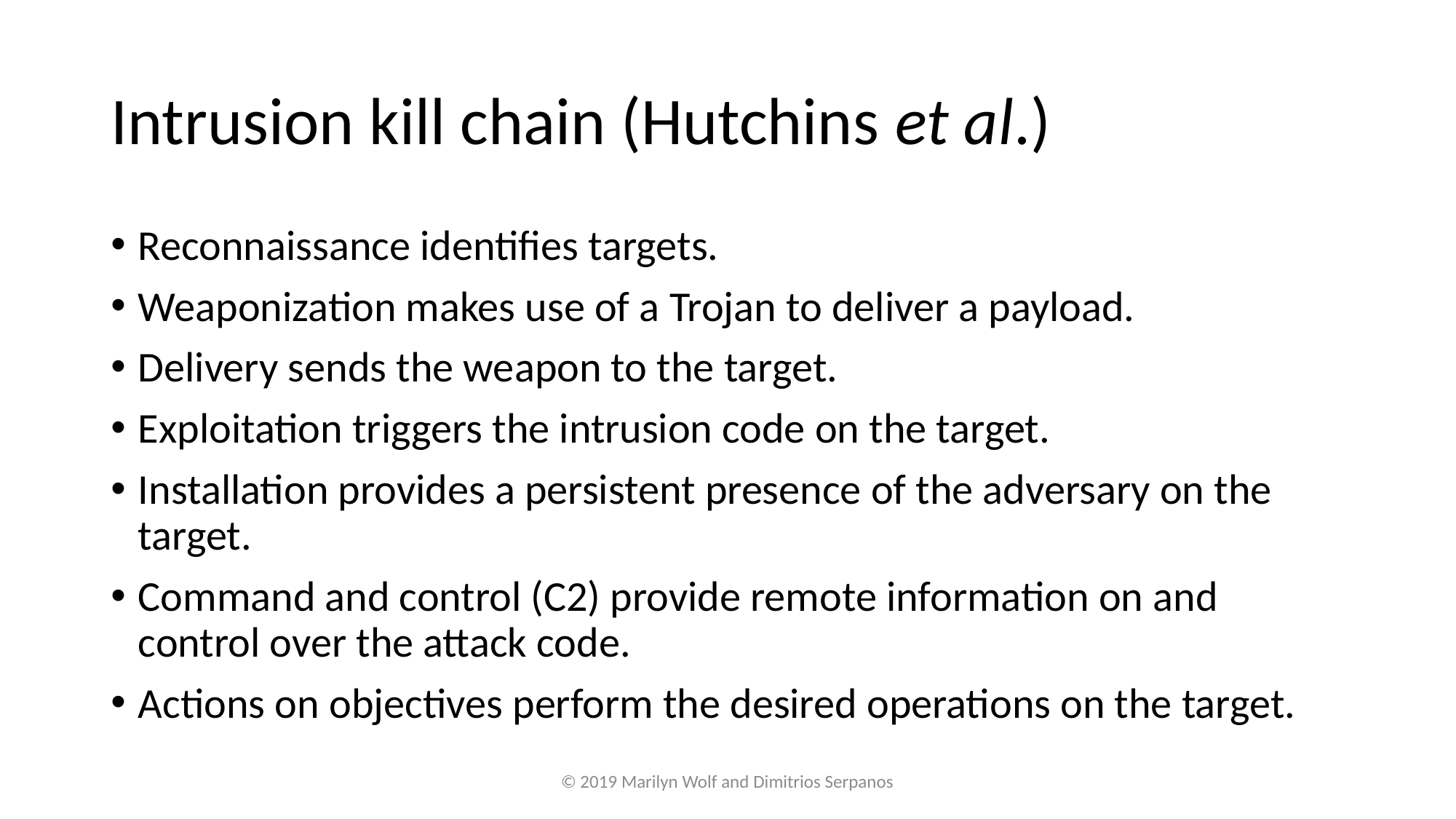

# Intrusion kill chain (Hutchins et al.)
Reconnaissance identifies targets.
Weaponization makes use of a Trojan to deliver a payload.
Delivery sends the weapon to the target.
Exploitation triggers the intrusion code on the target.
Installation provides a persistent presence of the adversary on the target.
Command and control (C2) provide remote information on and control over the attack code.
Actions on objectives perform the desired operations on the target.
© 2019 Marilyn Wolf and Dimitrios Serpanos